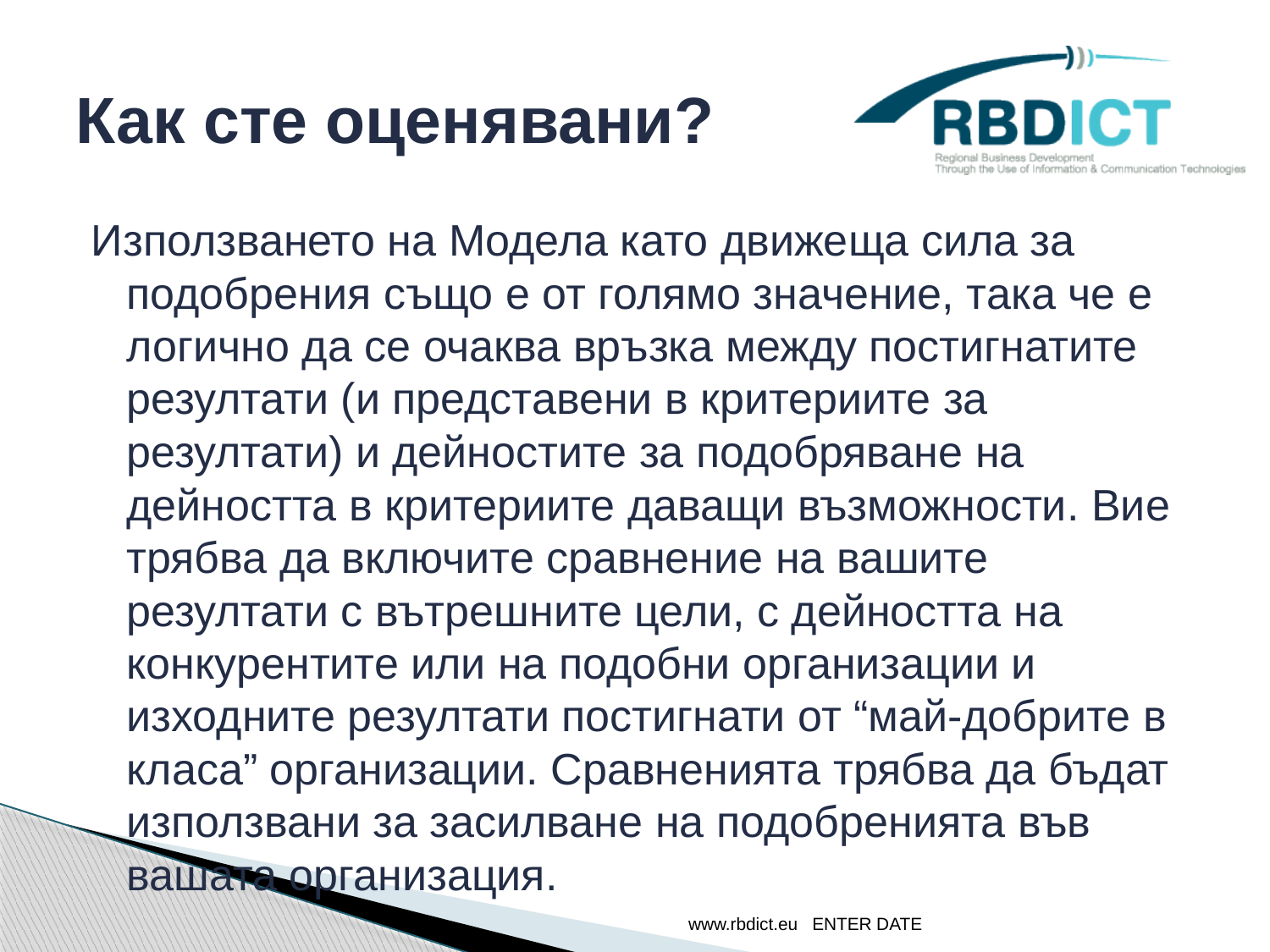

# Как сте оценявани?
Използването на Модела като движеща сила за подобрения също е от голямо значение, така че е логично да се очаква връзка между постигнатите резултати (и представени в критериите за резултати) и дейностите за подобряване на дейността в критериите даващи възможности. Вие трябва да включите сравнение на вашите резултати с вътрешните цели, с дейността на конкурентите или на подобни организации и изходните резултати постигнати от “май-добрите в класа” организации. Сравненията трябва да бъдат използвани за засилване на подобренията във вашата организация.
www.rbdict.eu   ENTER DATE